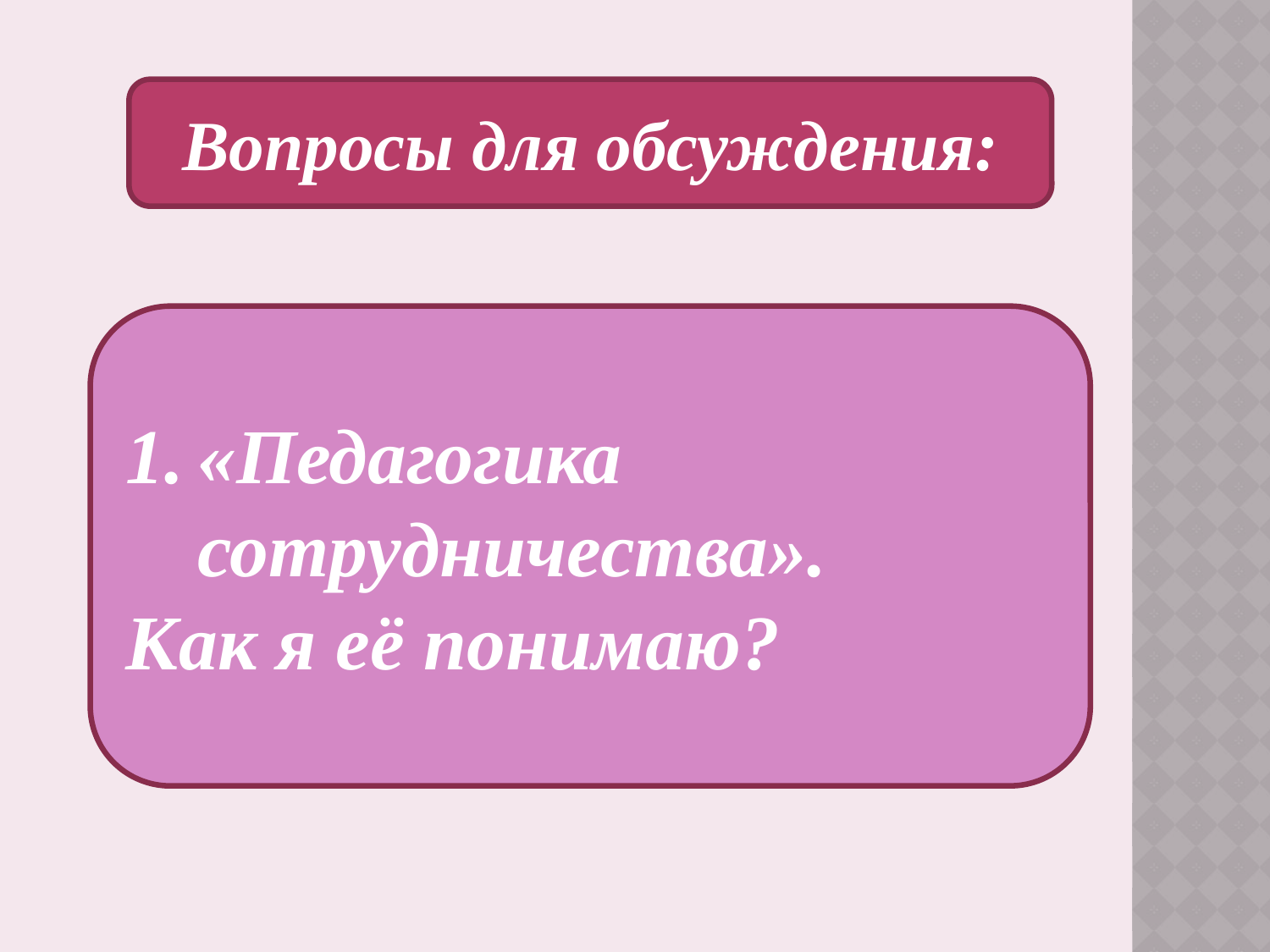

Вопросы для обсуждения:
«Педагогика сотрудничества».
Как я её понимаю?